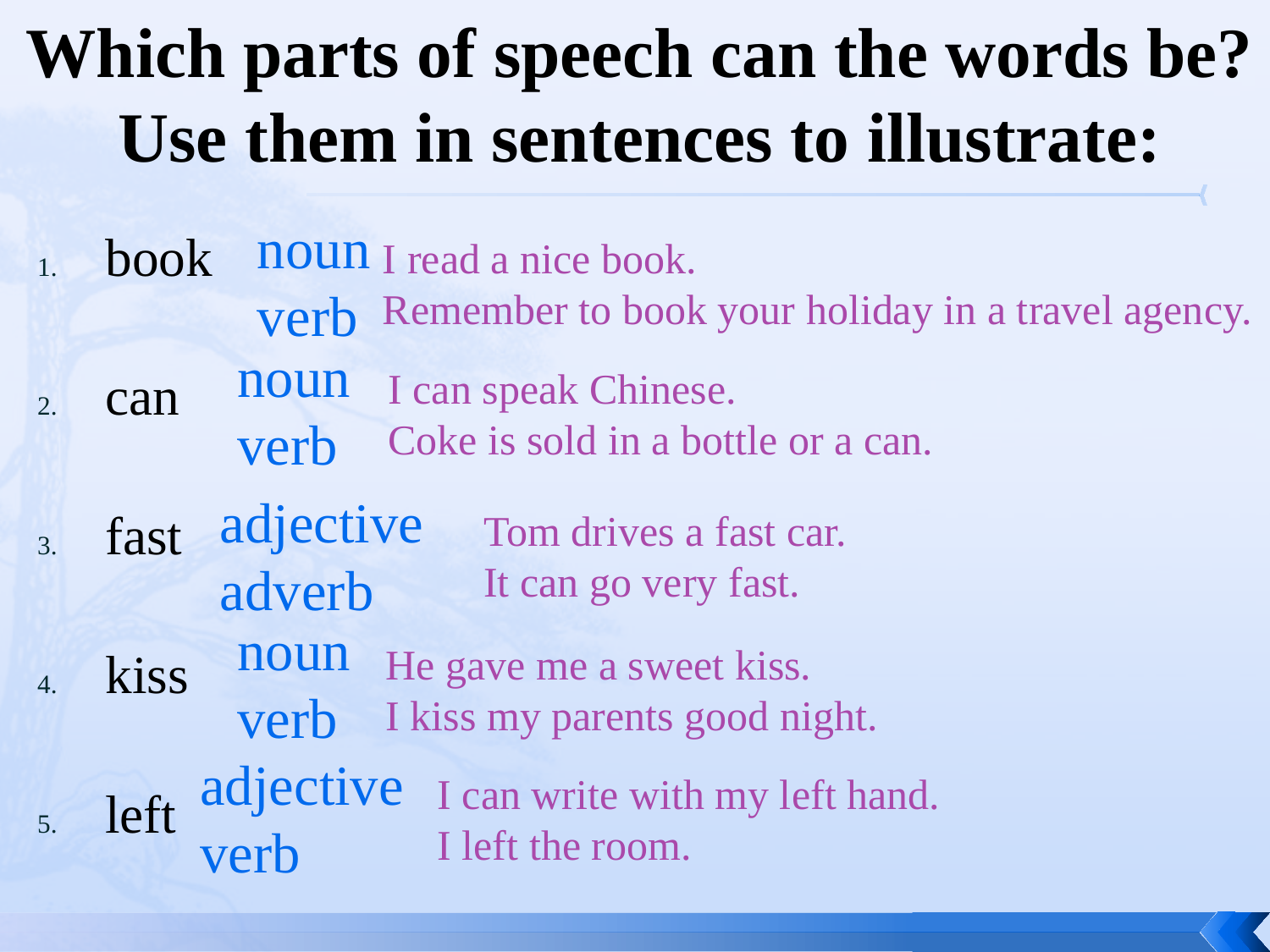

# Which parts of speech can the words be? Use them in sentences to illustrate:
noun
verb
book
can
fast
kiss
left
I read a nice book.
Remember to book your holiday in a travel agency.
noun
verb
I can speak Chinese.
Coke is sold in a bottle or a can.
adjective
adverb
Tom drives a fast car.
It can go very fast.
noun
verb
He gave me a sweet kiss.
I kiss my parents good night.
adjective
verb
I can write with my left hand.
I left the room.